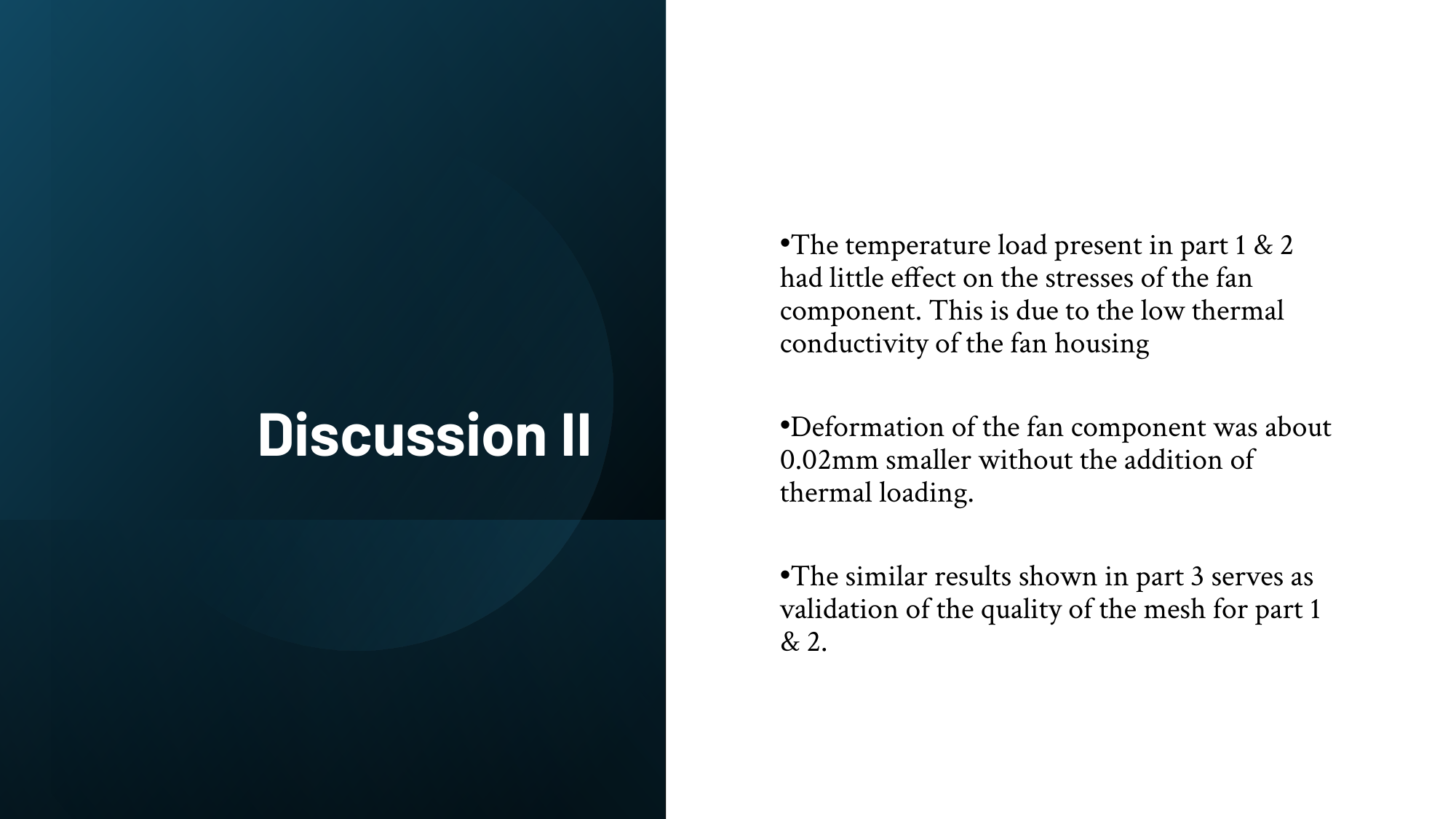

# Discussion II

The temperature load present in part 1 & 2 had little effect on the stresses of the fan component. This is due to the low thermal conductivity of the fan housing

Deformation of the fan component was about 0.02mm smaller without the addition of thermal loading.

The similar results shown in part 3 serves as validation of the quality of the mesh for part 1 & 2.